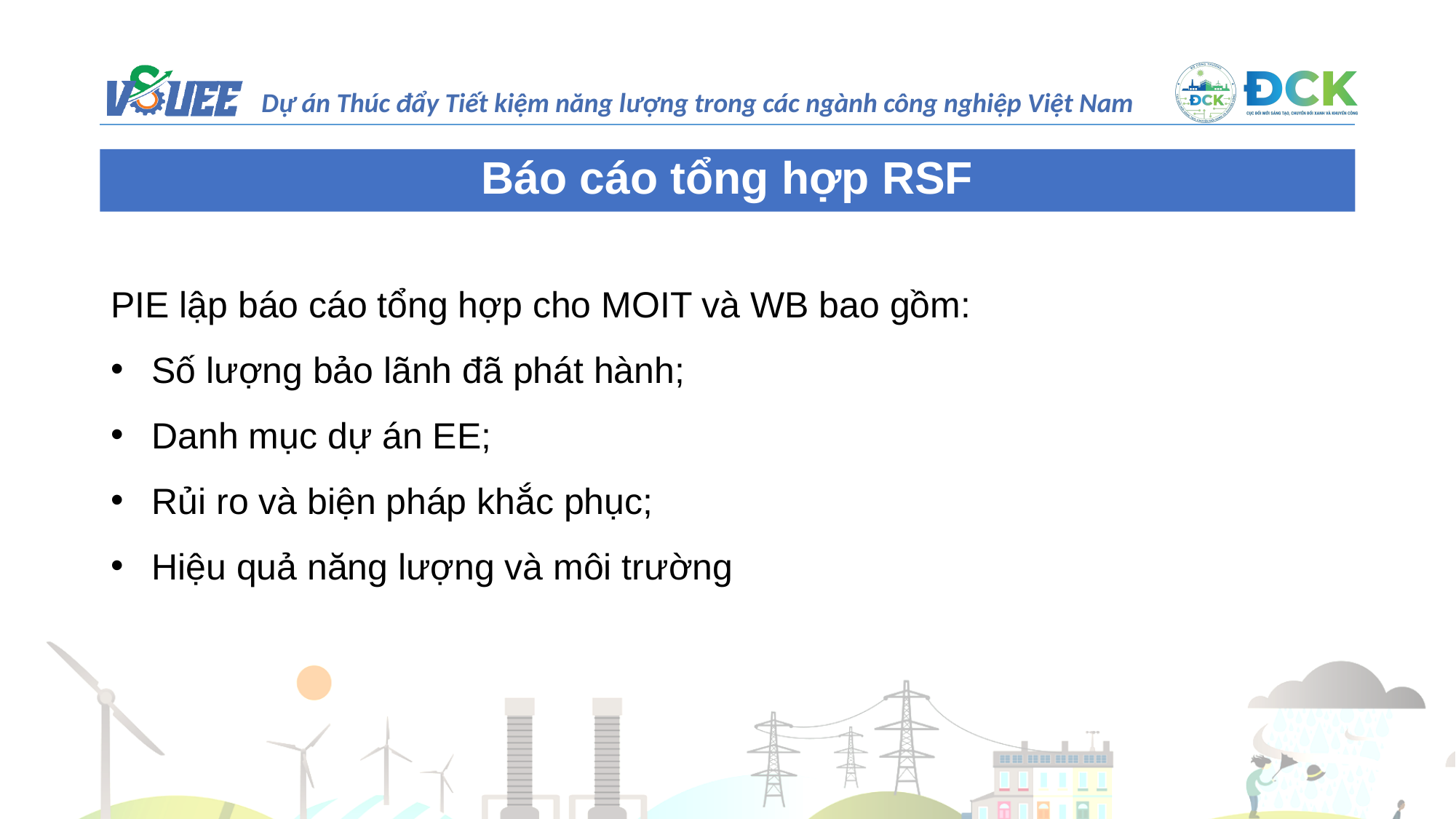

Báo cáo tổng hợp RSF
PIE lập báo cáo tổng hợp cho MOIT và WB bao gồm:
Số lượng bảo lãnh đã phát hành;
Danh mục dự án EE;
Rủi ro và biện pháp khắc phục;
Hiệu quả năng lượng và môi trường